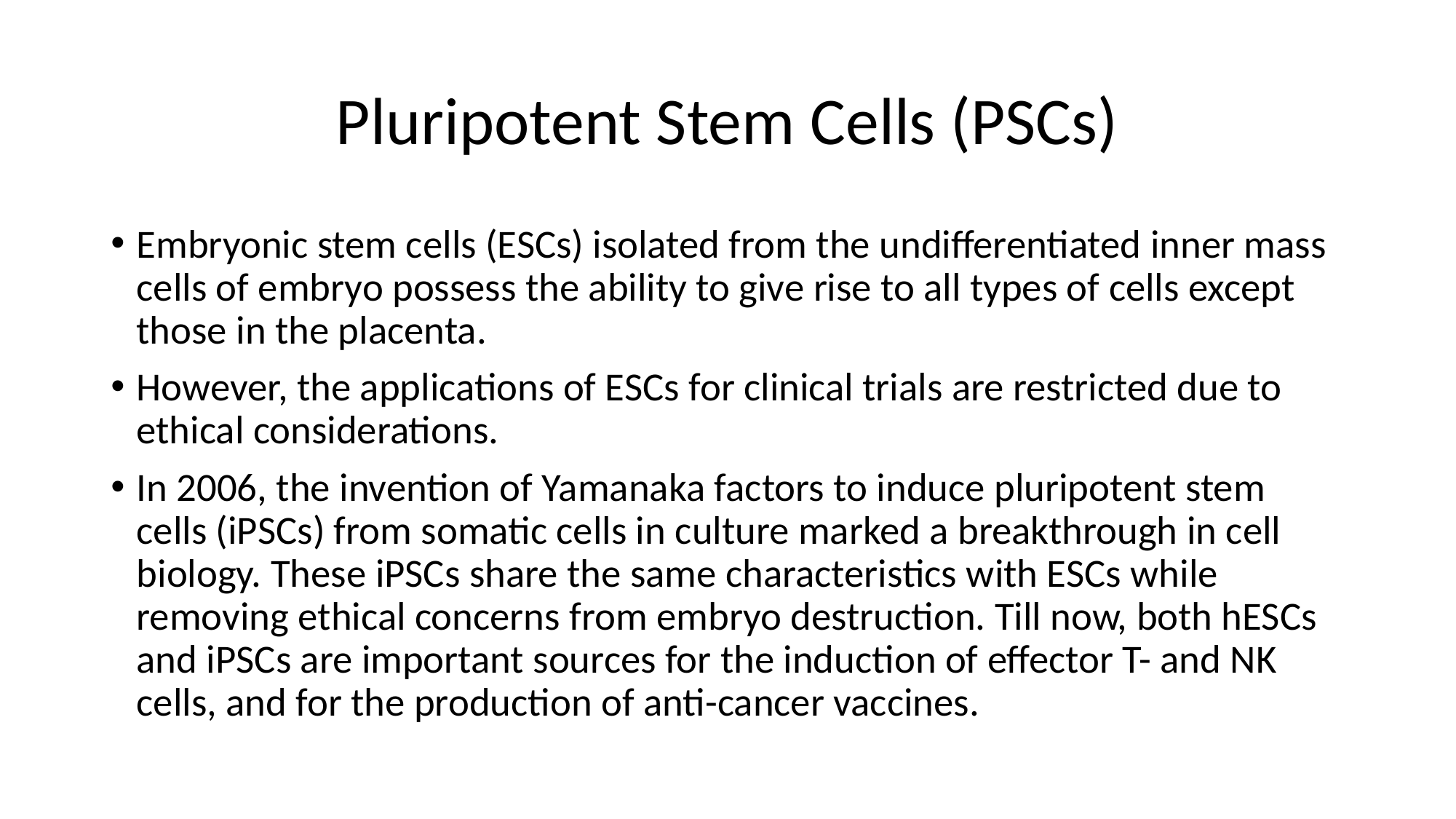

# Pluripotent Stem Cells (PSCs)
Embryonic stem cells (ESCs) isolated from the undifferentiated inner mass cells of embryo possess the ability to give rise to all types of cells except those in the placenta.
However, the applications of ESCs for clinical trials are restricted due to ethical considerations.
In 2006, the invention of Yamanaka factors to induce pluripotent stem cells (iPSCs) from somatic cells in culture marked a breakthrough in cell biology. These iPSCs share the same characteristics with ESCs while removing ethical concerns from embryo destruction. Till now, both hESCs and iPSCs are important sources for the induction of effector T- and NK cells, and for the production of anti-cancer vaccines.